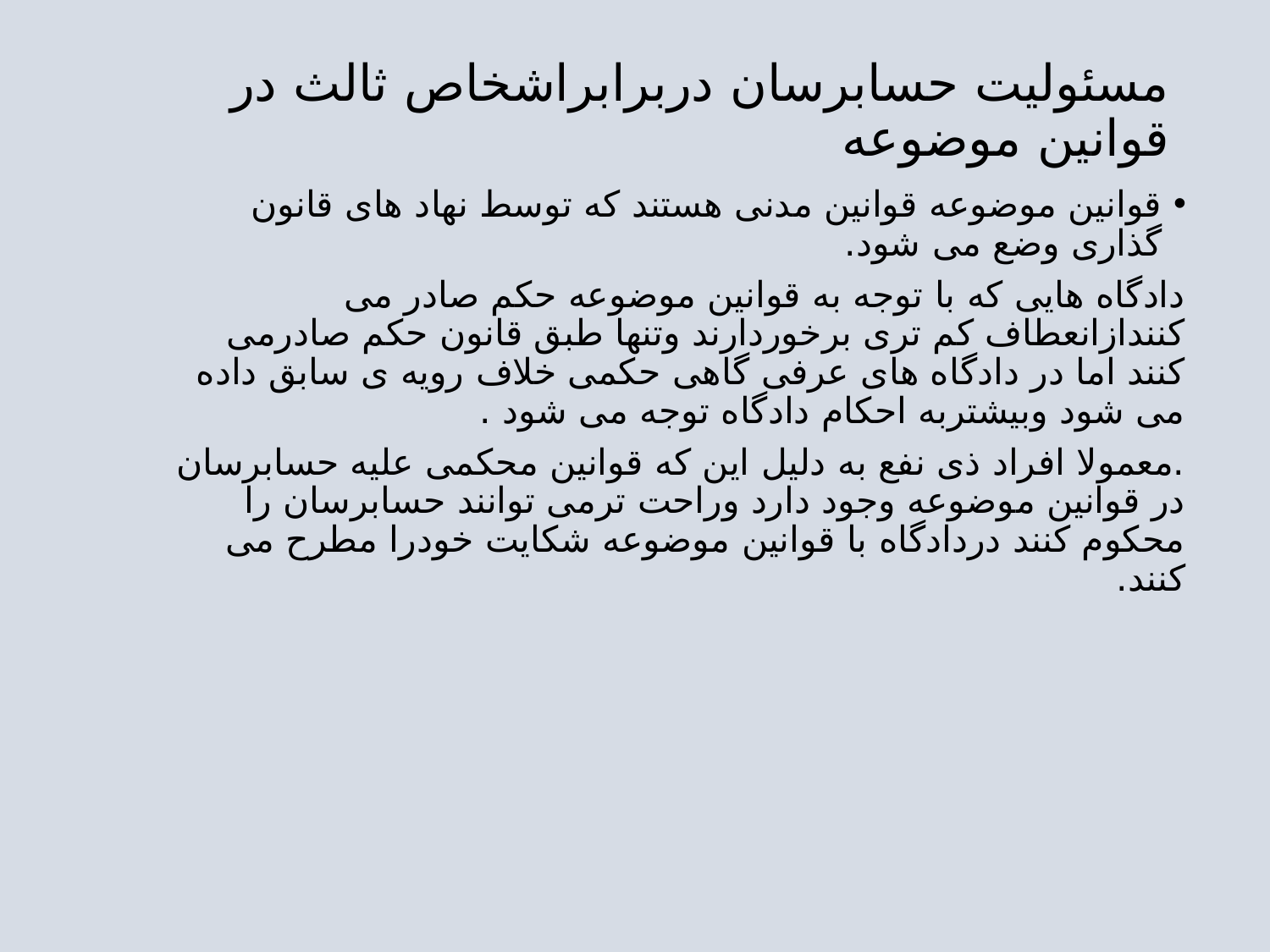

# مسئولیت حسابرسان دربرابراشخاص ثالث در قوانین موضوعه
قوانین موضوعه قوانین مدنی هستند که توسط نهاد های قانون گذاری وضع می شود.
دادگاه هایی که با توجه به قوانین موضوعه حکم صادر می کنندازانعطاف کم تری برخوردارند وتنها طبق قانون حکم صادرمی کنند اما در دادگاه های عرفی گاهی حکمی خلاف رویه ی سابق داده می شود وبیشتربه احکام دادگاه توجه می شود .
.معمولا افراد ذی نفع به دلیل این که قوانین محکمی علیه حسابرسان در قوانین موضوعه وجود دارد وراحت ترمی توانند حسابرسان را محکوم کنند دردادگاه با قوانین موضوعه شکایت خودرا مطرح می کنند.